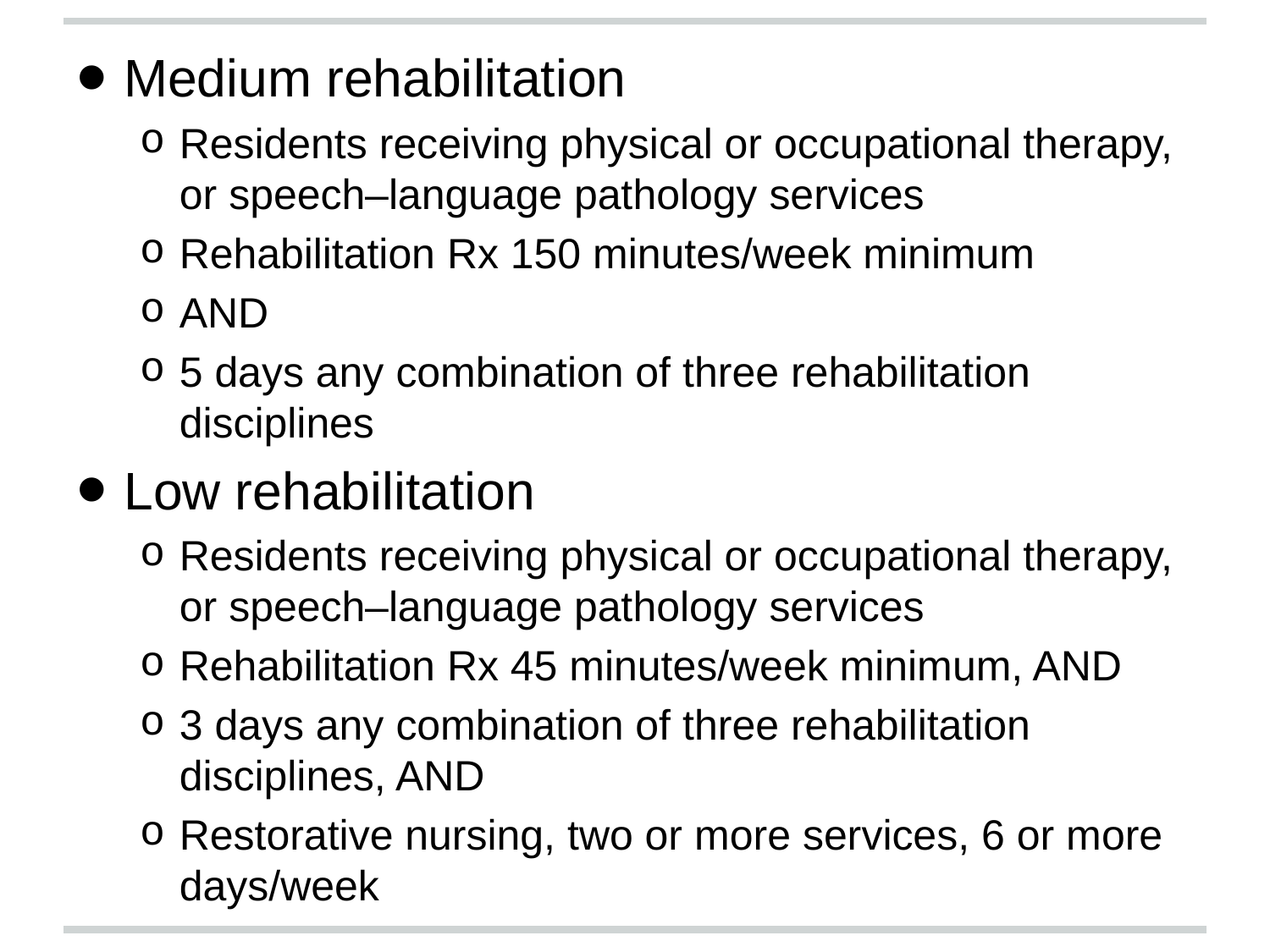

Medium rehabilitation
Residents receiving physical or occupational therapy, or speech–language pathology services
Rehabilitation Rx 150 minutes/week minimum
AND
5 days any combination of three rehabilitation disciplines
Low rehabilitation
Residents receiving physical or occupational therapy, or speech–language pathology services
Rehabilitation Rx 45 minutes/week minimum, AND
3 days any combination of three rehabilitation disciplines, AND
Restorative nursing, two or more services, 6 or more days/week